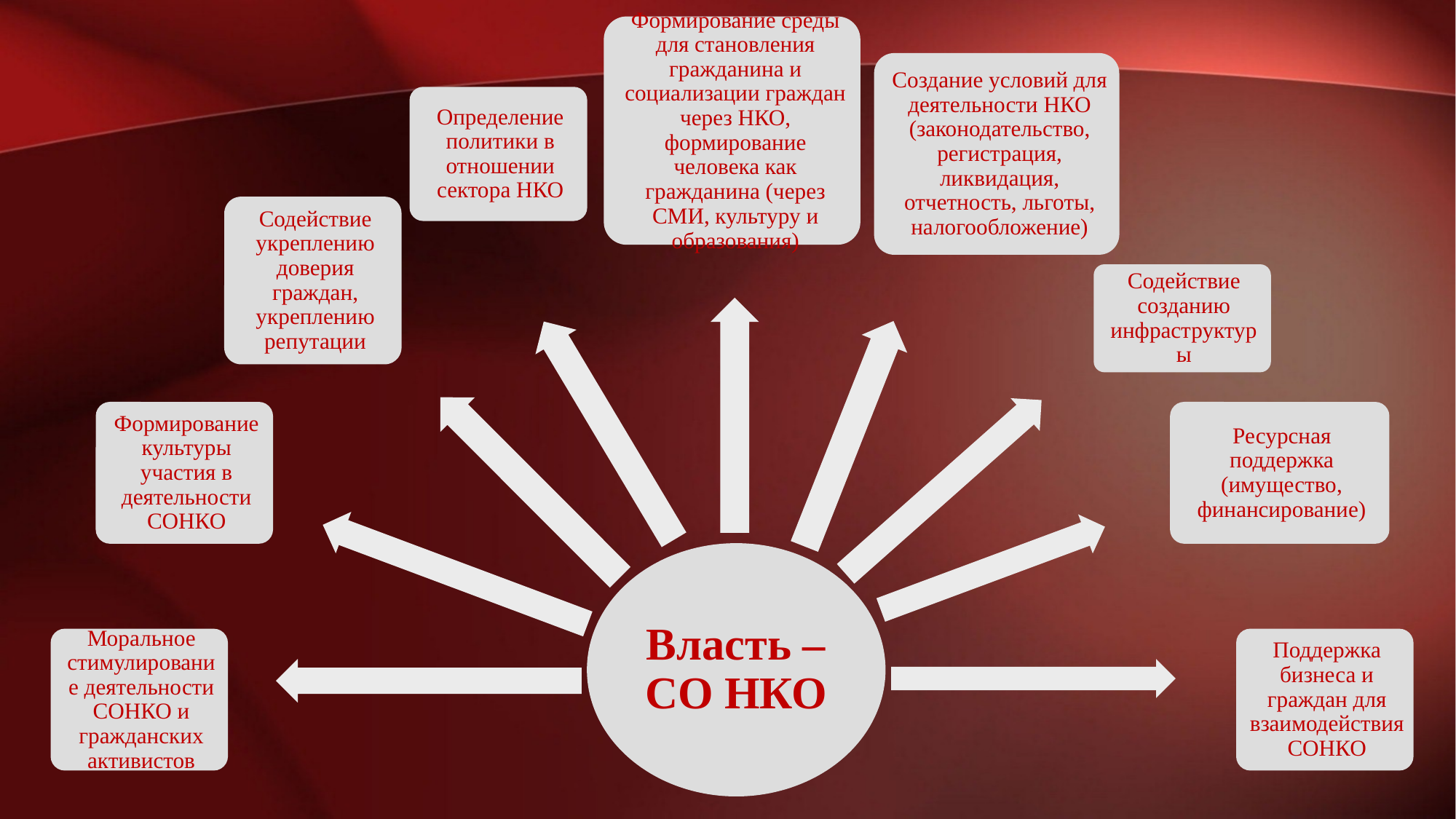

Власть – СО НКО
Моральное стимулирование деятельности СОНКО и гражданских активистов
Формирование культуры участия в деятельности СОНКО
Содействие укреплению доверия граждан, укреплению репутации
Определение политики в отношении сектора НКО
Формирование среды для становления гражданина и социализации граждан через НКО, формирование человека как гражданина (через СМИ, культуру и образования)
Создание условий для деятельности НКО (законодательство, регистрация, ликвидация, отчетность, льготы, налогообложение)
Содействие созданию инфраструктуры
Ресурсная поддержка (имущество, финансирование)
Поддержка бизнеса и граждан для взаимодействия СОНКО